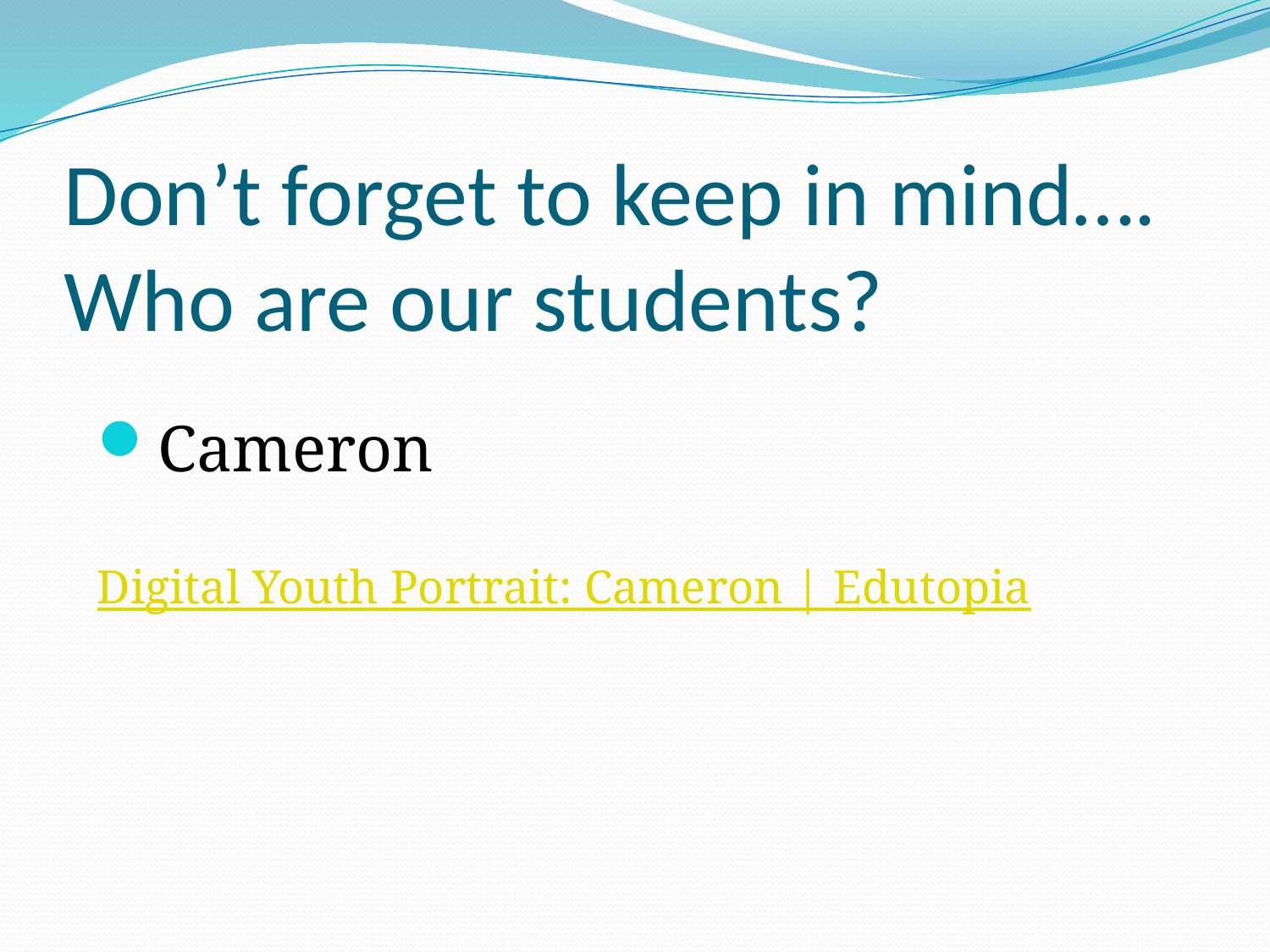

# Don’t forget to keep in mind…. Who are our students?
Cameron

Digital Youth Portrait: Cameron | Edutopia